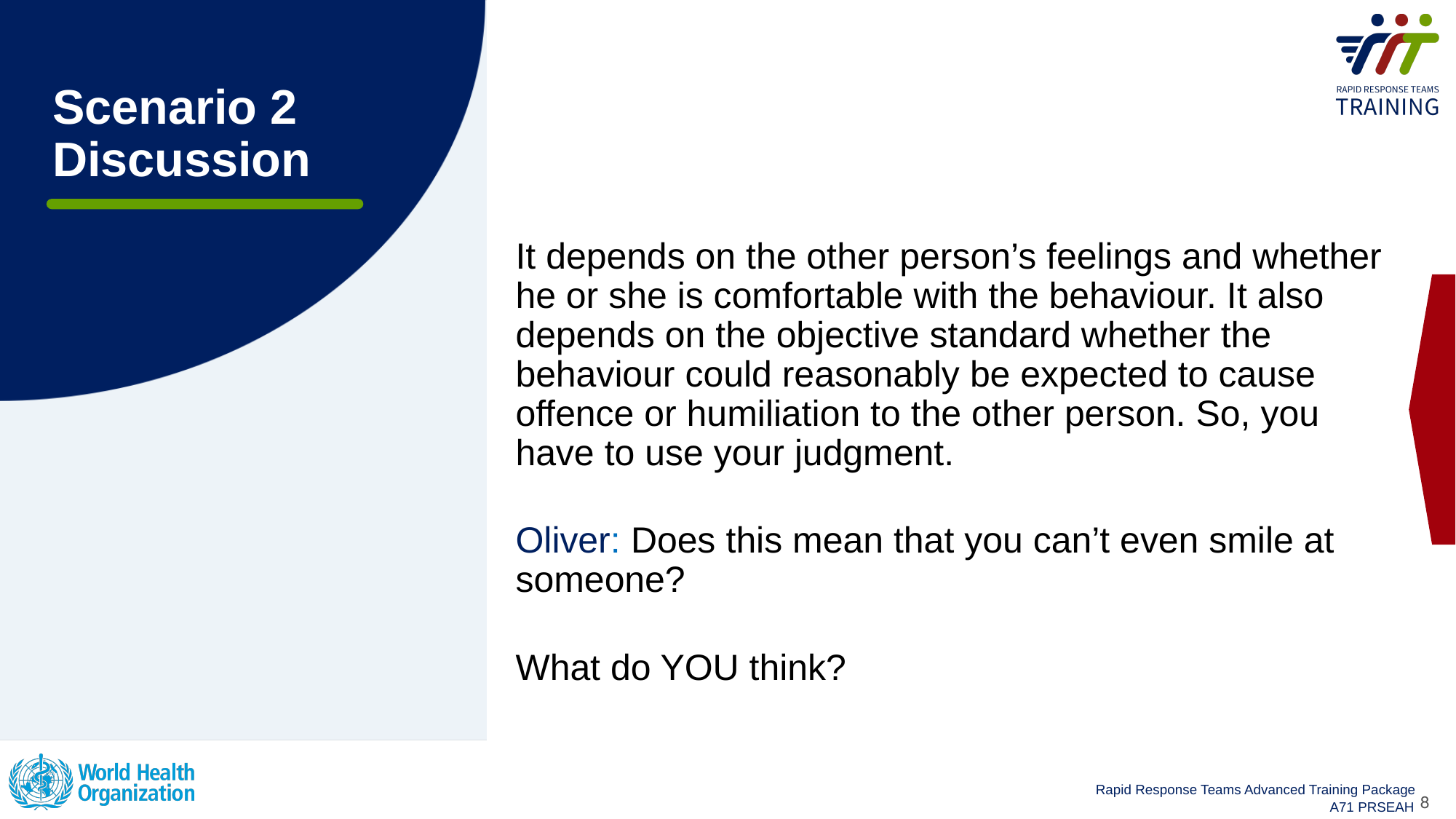

Scenario 2  Discussion

It depends on the other person’s feelings and whether he or she is comfortable with the behaviour. It also depends on the objective standard whether the behaviour could reasonably be expected to cause offence or humiliation to the other person. So, you have to use your judgment.

Oliver: Does this mean that you can’t even smile at someone?

What do YOU think?